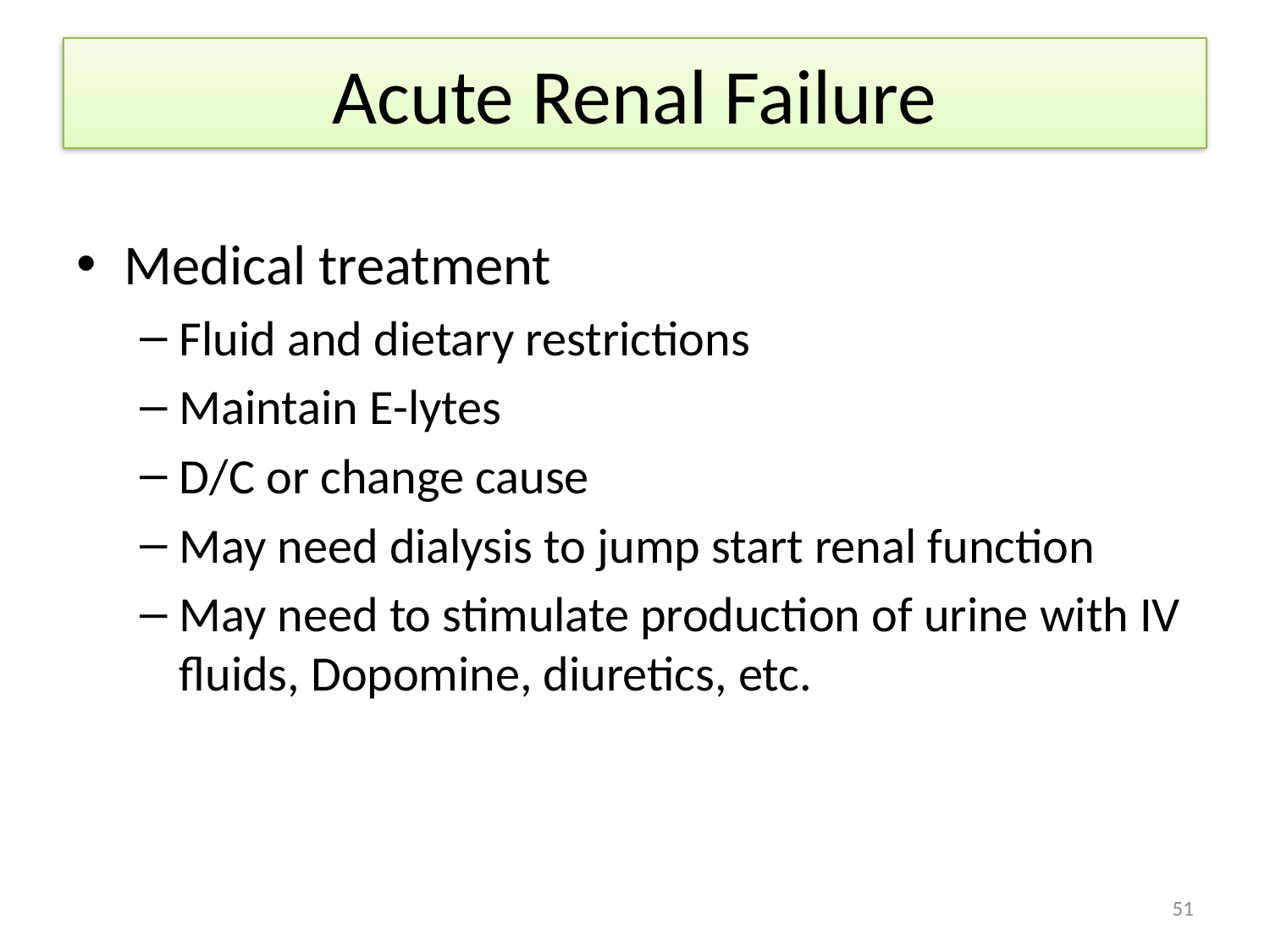

# Acute Renal Failure
Medical treatment
Fluid and dietary restrictions
Maintain E-lytes
D/C or change cause
May need dialysis to jump start renal function
May need to stimulate production of urine with IV fluids, Dopomine, diuretics, etc.

51